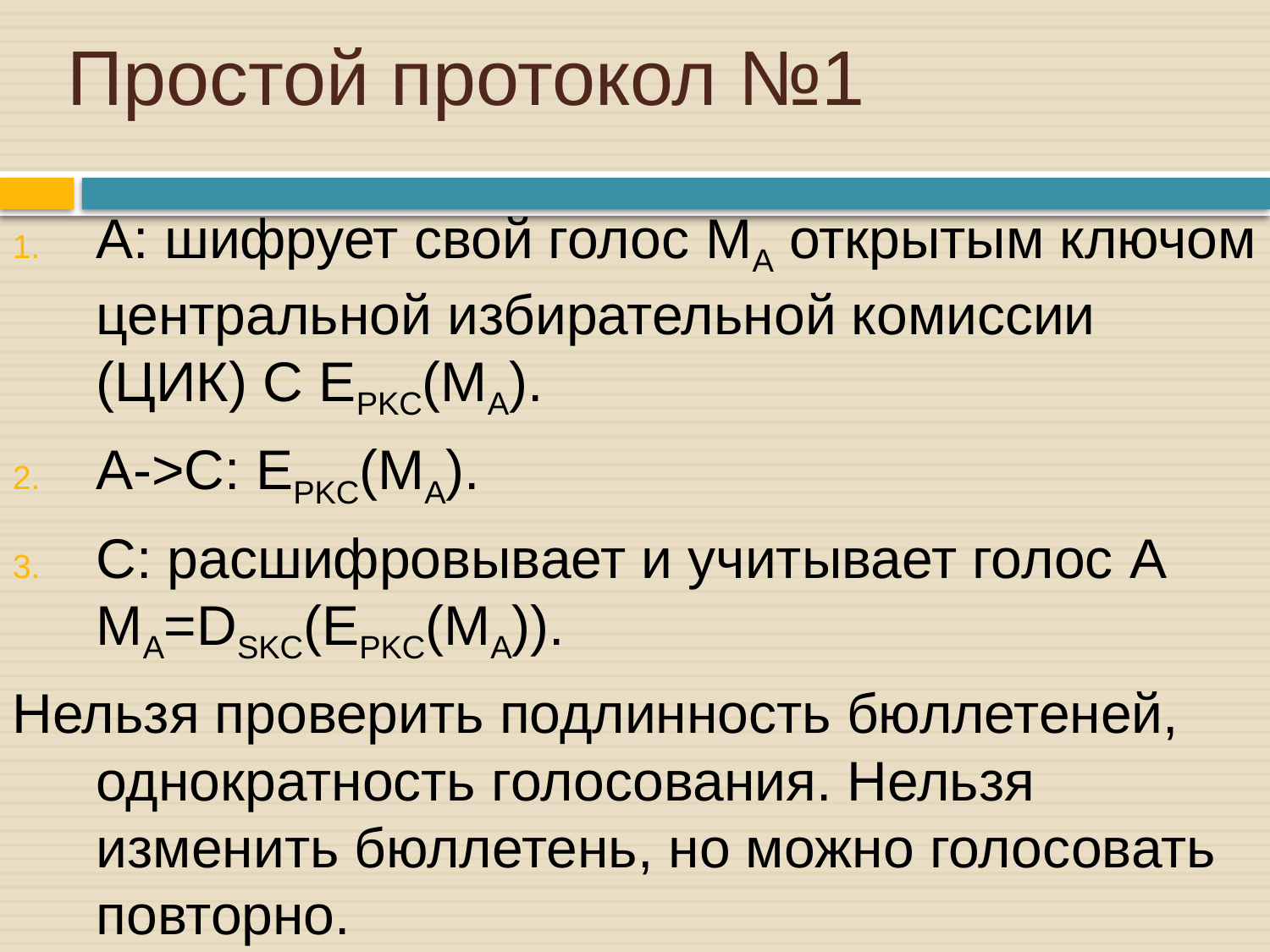

# Простой протокол №1
A: шифрует свой голос MA открытым ключом центральной избирательной комиссии (ЦИК) C EPKC(MA).
A->C: EPKC(MA).
C: расшифровывает и учитывает голос A MA=DSKC(EPKC(MA)).
Нельзя проверить подлинность бюллетеней, однократность голосования. Нельзя изменить бюллетень, но можно голосовать повторно.